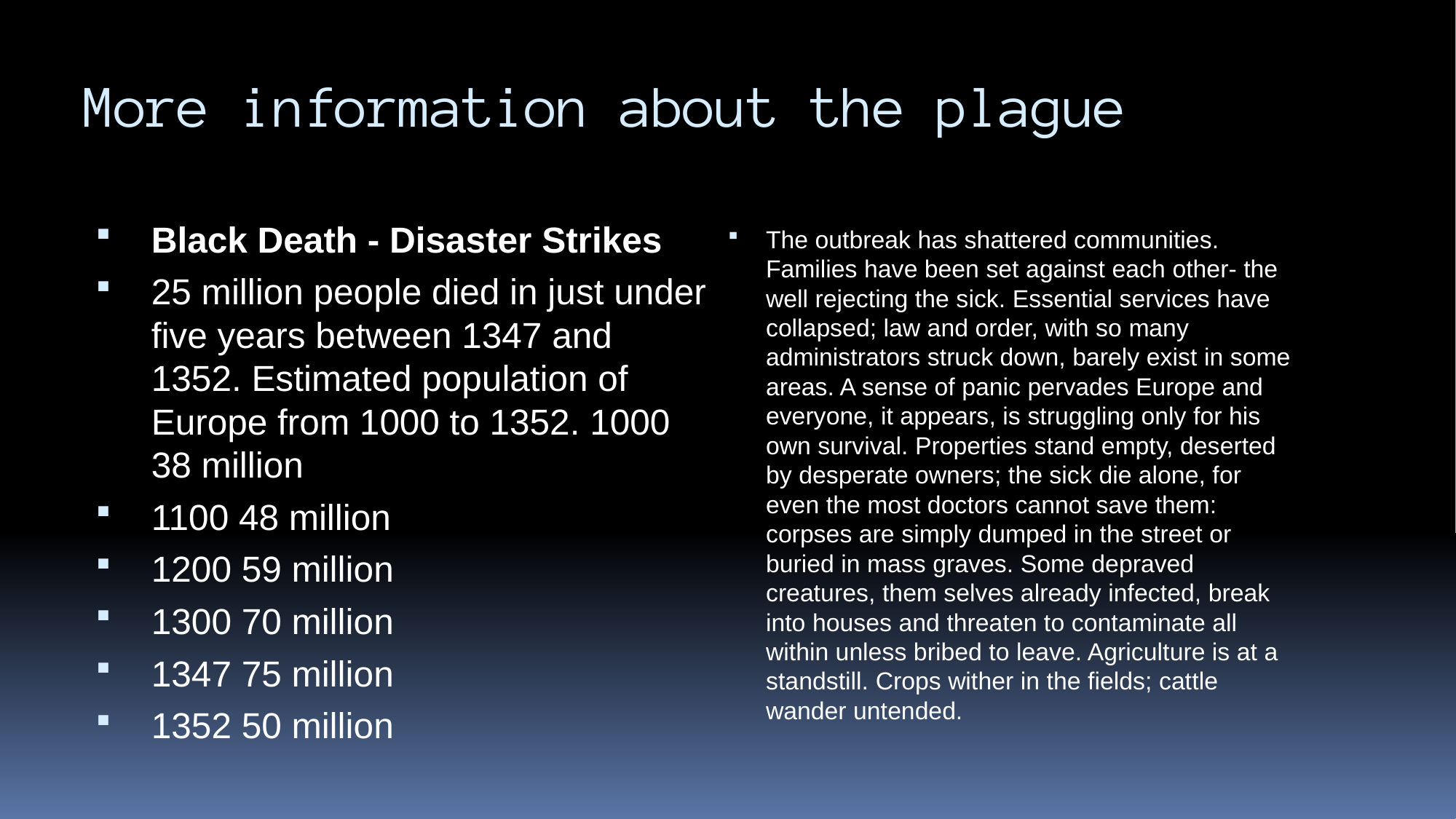

# More information about the plague
Black Death - Disaster Strikes
25 million people died in just under five years between 1347 and 1352. Estimated population of Europe from 1000 to 1352. 1000 38 million
1100 48 million
1200 59 million
1300 70 million
1347 75 million
1352 50 million

The outbreak has shattered communities. Families have been set against each other- the well rejecting the sick. Essential services have collapsed; law and order, with so many administrators struck down, barely exist in some areas. A sense of panic pervades Europe and everyone, it appears, is struggling only for his own survival. Properties stand empty, deserted by desperate owners; the sick die alone, for even the most doctors cannot save them: corpses are simply dumped in the street or buried in mass graves. Some depraved creatures, them selves already infected, break into houses and threaten to contaminate all within unless bribed to leave. Agriculture is at a standstill. Crops wither in the fields; cattle wander untended.